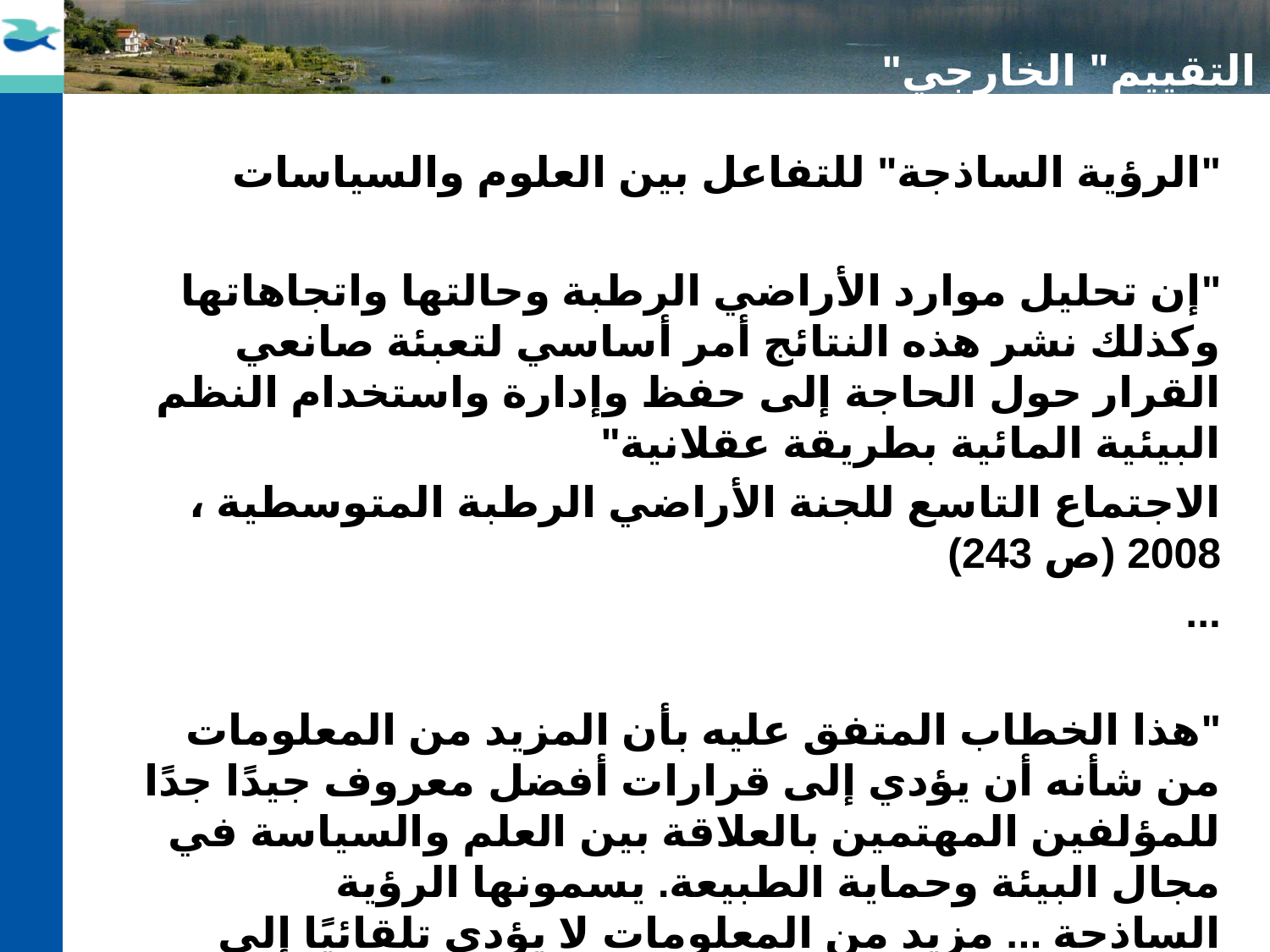

"التقييم" الخارجي
"الرؤية الساذجة" للتفاعل بين العلوم والسياسات

"إن تحليل موارد الأراضي الرطبة وحالتها واتجاهاتها وكذلك نشر هذه النتائج أمر أساسي لتعبئة صانعي القرار حول الحاجة إلى حفظ وإدارة واستخدام النظم البيئية المائية بطريقة عقلانية"
الاجتماع التاسع للجنة الأراضي الرطبة المتوسطية ، 2008 (ص 243)
...

"هذا الخطاب المتفق عليه بأن المزيد من المعلومات من شأنه أن يؤدي إلى قرارات أفضل معروف جيدًا جدًا للمؤلفين المهتمين بالعلاقة بين العلم والسياسة في مجال البيئة وحماية الطبيعة. يسمونها الرؤية الساذجة ... مزيد من المعلومات لا يؤدي تلقائيًا إلى قرارات أفضل لعدة أسباب محتملة ... "(ص 244)
Fanny Guillet,
 أطروحة دكتوراه، 2011